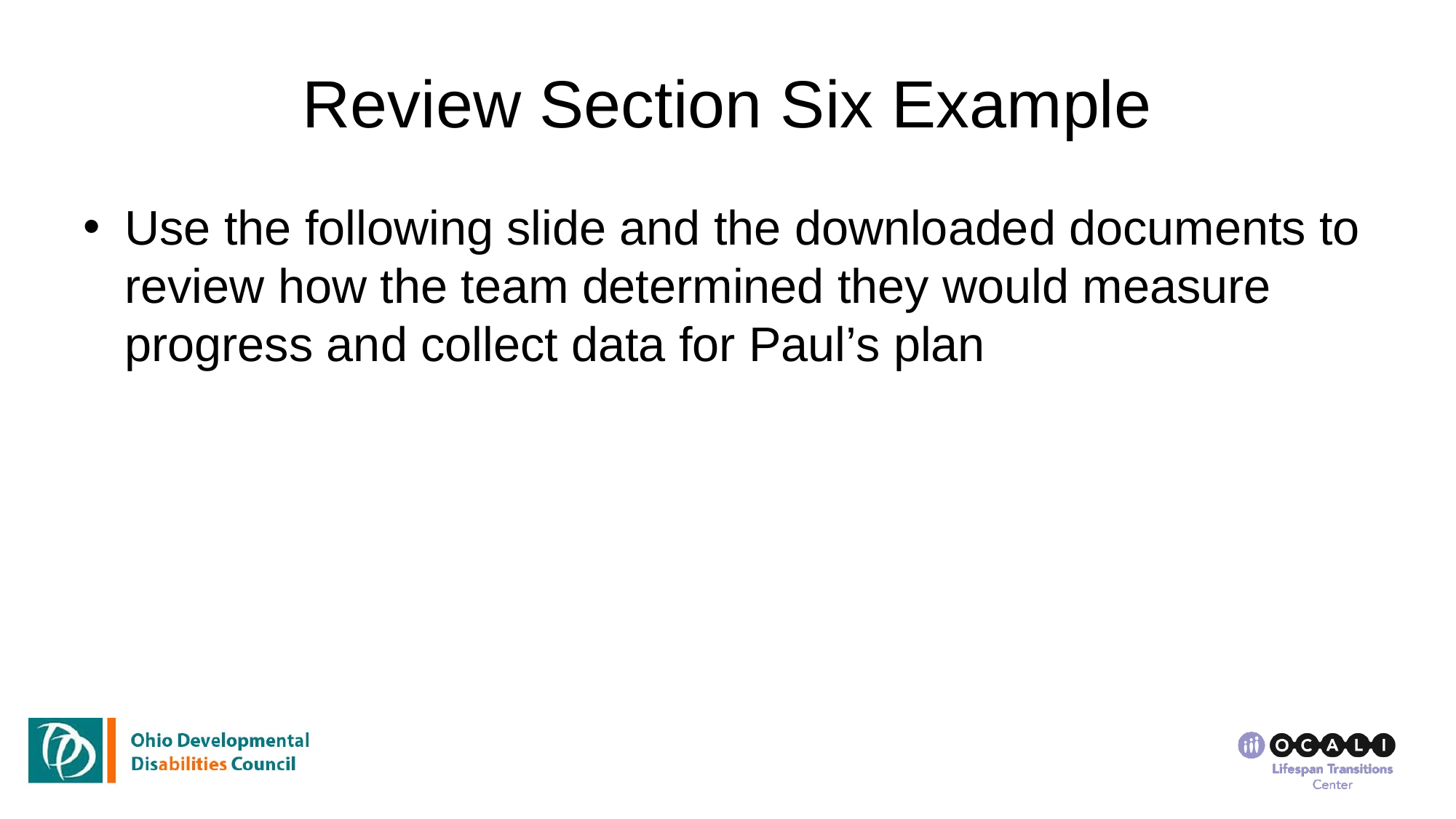

# Review Section Six Example
Use the following slide and the downloaded documents to review how the team determined they would measure progress and collect data for Paul’s plan